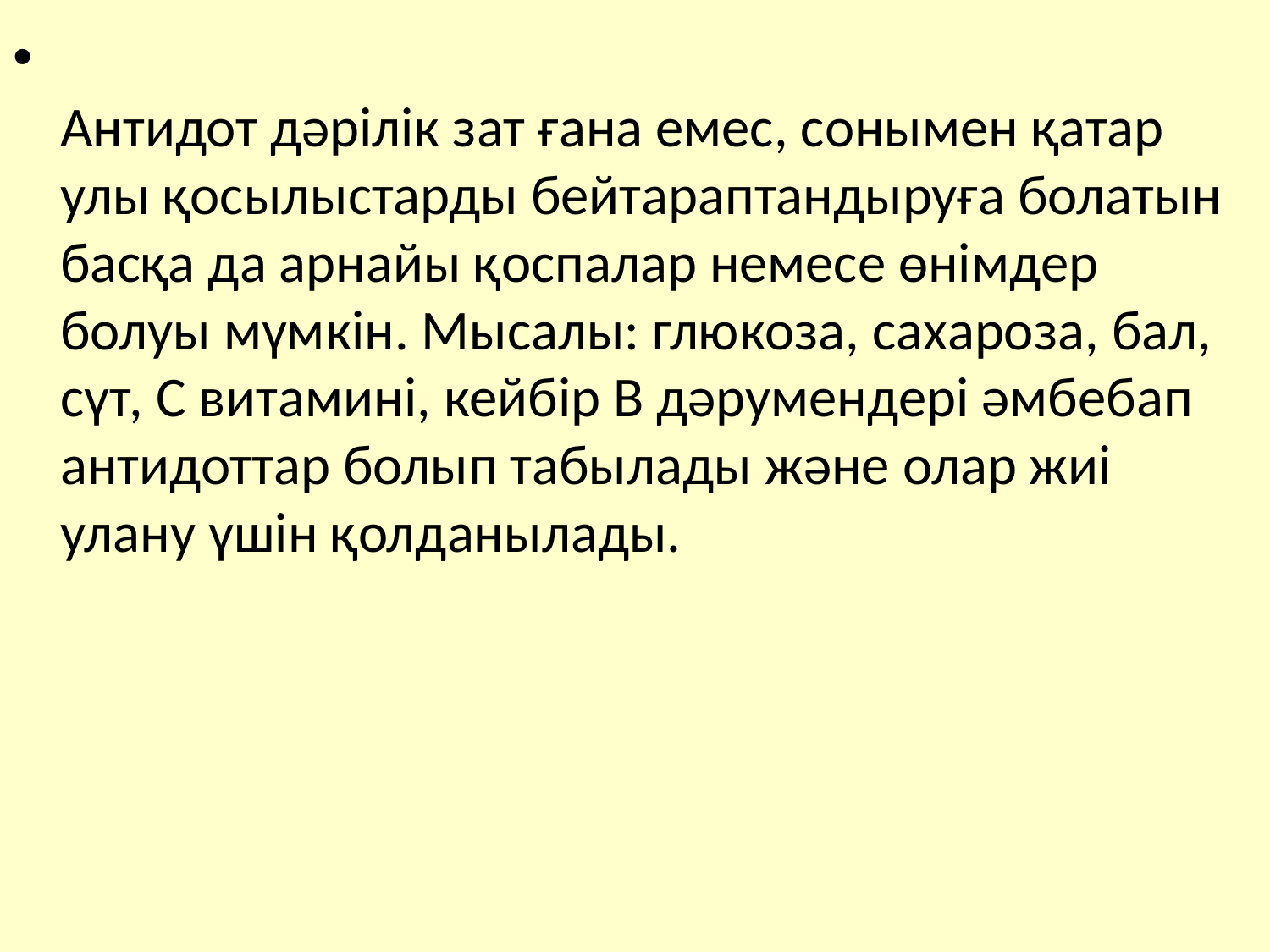

Антидот дәрілік зат ғана емес, сонымен қатар улы қосылыстарды бейтараптандыруға болатын басқа да арнайы қоспалар немесе өнімдер болуы мүмкін. Мысалы: глюкоза, сахароза, бал, сүт, С витамині, кейбір В дәрумендері әмбебап антидоттар болып табылады және олар жиі улану үшін қолданылады.